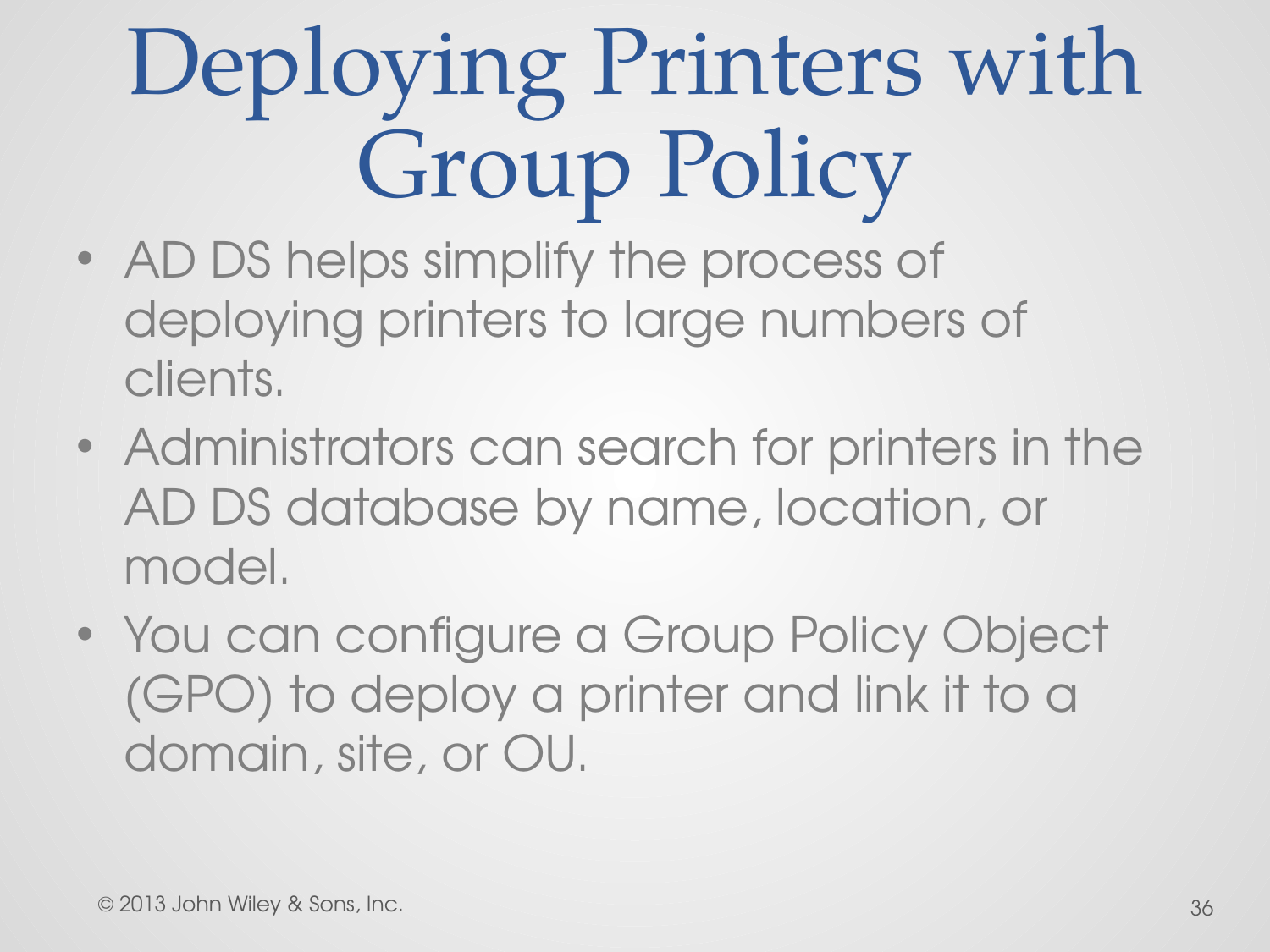

# Deploying Printers with Group Policy
AD DS helps simplify the process of deploying printers to large numbers of clients.
Administrators can search for printers in the AD DS database by name, location, or model.
You can configure a Group Policy Object (GPO) to deploy a printer and link it to a domain, site, or OU.
© 2013 John Wiley & Sons, Inc.
36